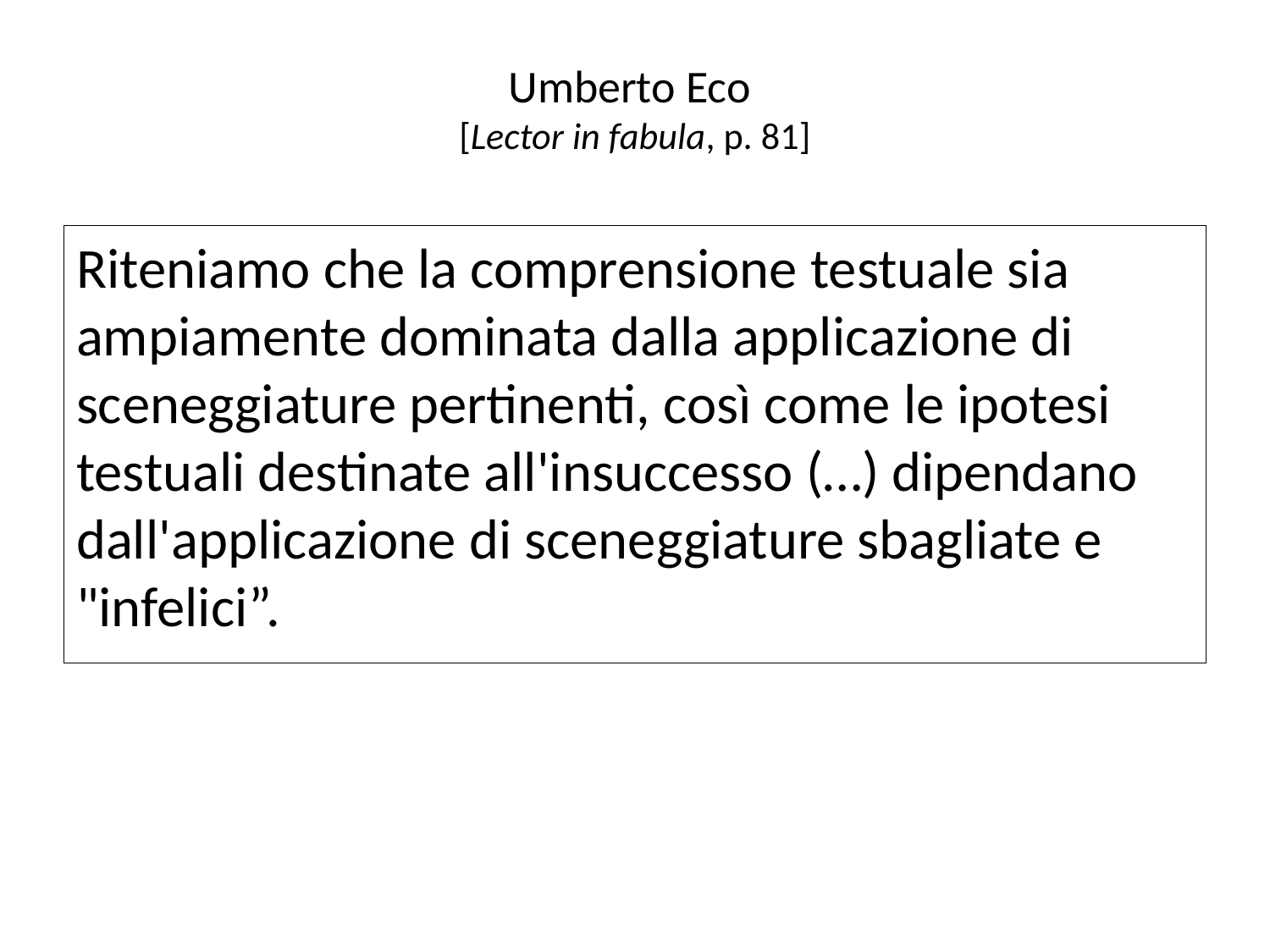

# Umberto Eco [Lector in fabula, p. 81]
Riteniamo che la comprensione testuale sia ampiamente dominata dalla applicazione di sceneggiature pertinenti, così come le ipotesi testuali destinate all'insuccesso (…) dipendano dall'applicazione di sceneggiature sbagliate e "infelici”.